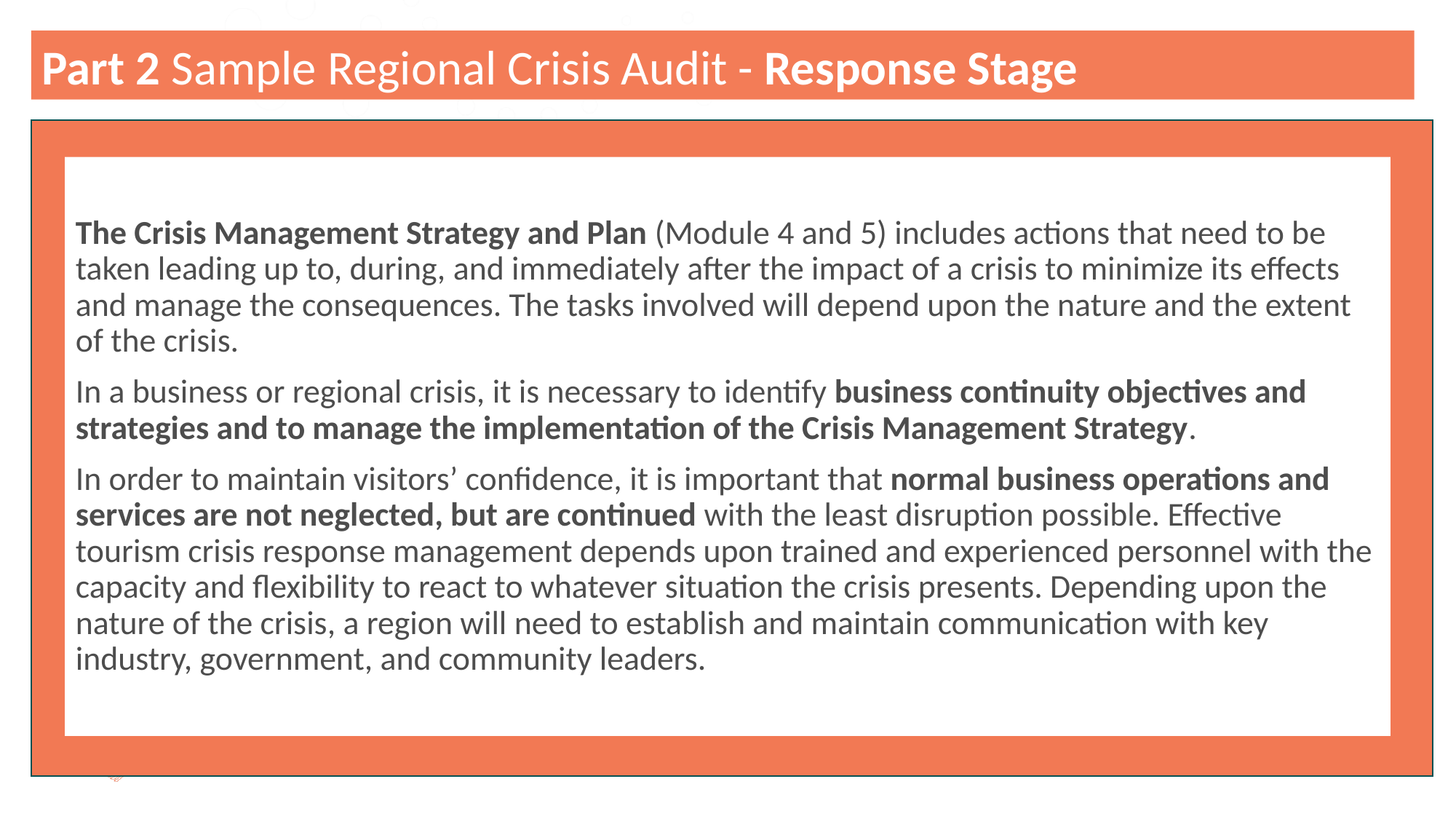

Part 2 Sample Regional Crisis Audit - Response Stage

The Crisis Management Strategy and Plan (Module 4 and 5) includes actions that need to be taken leading up to, during, and immediately after the impact of a crisis to minimize its effects and manage the consequences. The tasks involved will depend upon the nature and the extent of the crisis.
In a business or regional crisis, it is necessary to identify business continuity objectives and strategies and to manage the implementation of the Crisis Management Strategy.
In order to maintain visitors’ confidence, it is important that normal business operations and services are not neglected, but are continued with the least disruption possible. Effective tourism crisis response management depends upon trained and experienced personnel with the capacity and flexibility to react to whatever situation the crisis presents. Depending upon the nature of the crisis, a region will need to establish and maintain communication with key industry, government, and community leaders.